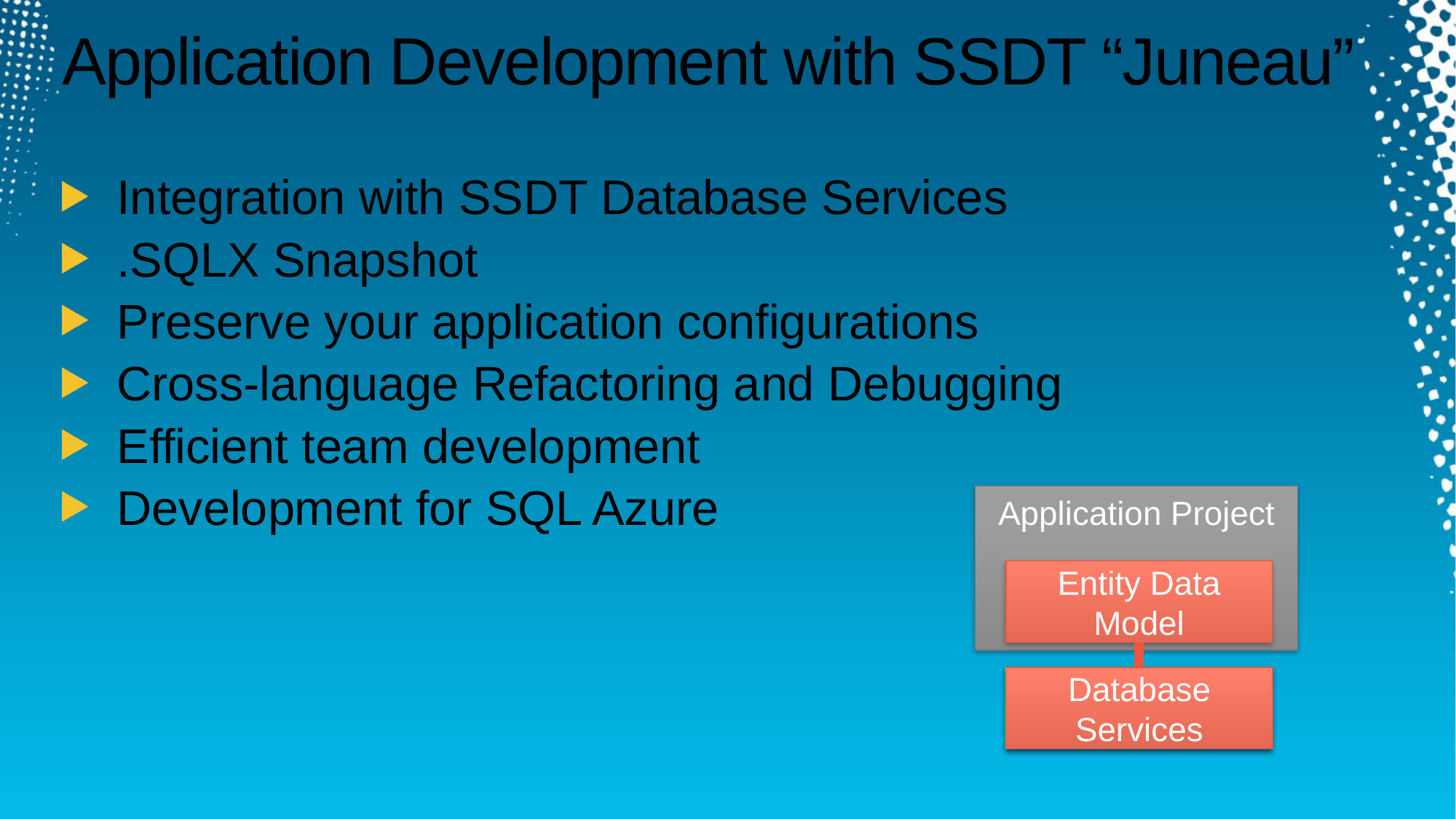

# Application Development with SSDT “Juneau”
Integration with SSDT Database Services
.SQLX Snapshot
Preserve your application configurations
Cross-language Refactoring and Debugging
Efficient team development
Development for SQL Azure
Application Project
Entity Data Model
Database Services
Database Services